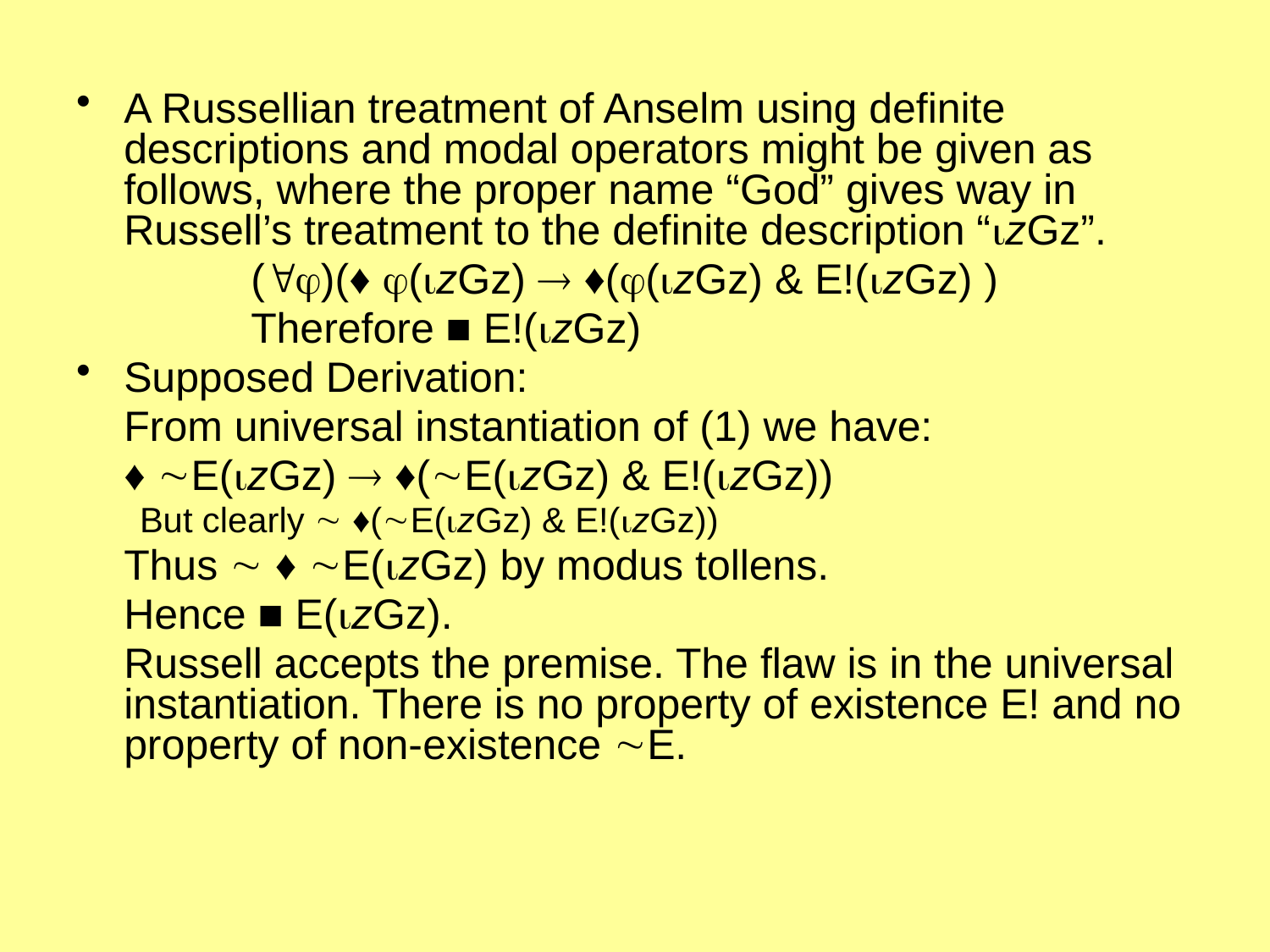

A Russellian treatment of Anselm using definite descriptions and modal operators might be given as follows, where the proper name “God” gives way in Russell’s treatment to the definite description “ιzGz”.
		(∀ϕ)(♦ ϕ(ιzGz) → ♦(ϕ(ιzGz) & E!(ιzGz) )
		Therefore ■ E!(ιzGz)
Supposed Derivation:
	From universal instantiation of (1) we have:
	♦ ∼E(ιzGz) → ♦(∼E(ιzGz) & E!(ιzGz))
But clearly ∼ ♦(∼E(ιzGz) & E!(ιzGz))
	Thus ∼ ♦ ∼E(ιzGz) by modus tollens.
	Hence ■ E(ιzGz).
	Russell accepts the premise. The flaw is in the universal instantiation. There is no property of existence E! and no property of non-existence ∼E.